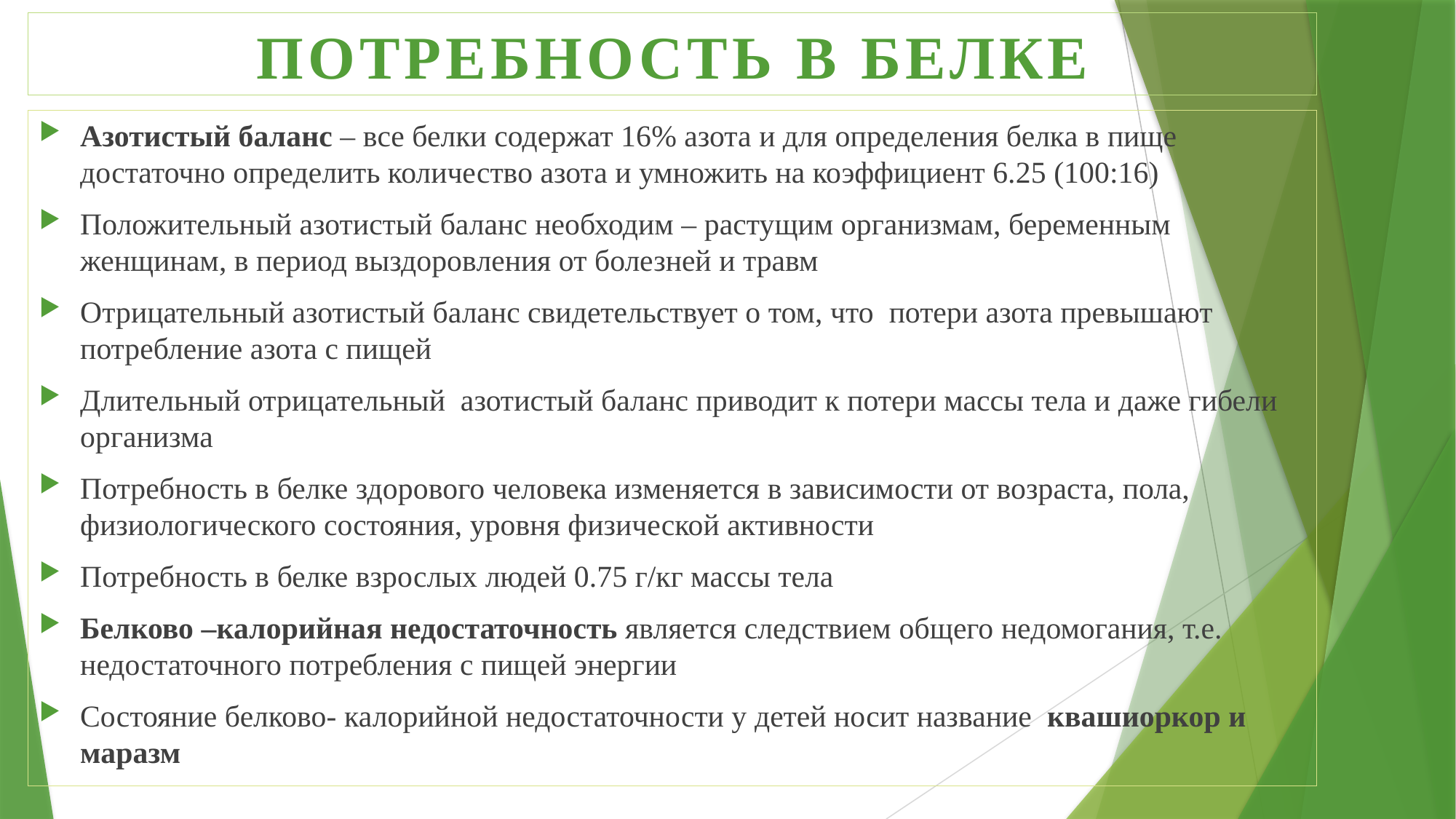

# ПОТРЕБНОСТЬ В БЕЛКЕ
Азотистый баланс – все белки содержат 16% азота и для определения белка в пище достаточно определить количество азота и умножить на коэффициент 6.25 (100:16)
Положительный азотистый баланс необходим – растущим организмам, беременным женщинам, в период выздоровления от болезней и травм
Отрицательный азотистый баланс свидетельствует о том, что  потери азота превышают потребление азота с пищей
Длительный отрицательный  азотистый баланс приводит к потери массы тела и даже гибели организма
Потребность в белке здорового человека изменяется в зависимости от возраста, пола, физиологического состояния, уровня физической активности
Потребность в белке взрослых людей 0.75 г/кг массы тела
Белково –калорийная недостаточность является следствием общего недомогания, т.е. недостаточного потребления с пищей энергии
Состояние белково- калорийной недостаточности у детей носит название  квашиоркор и маразм